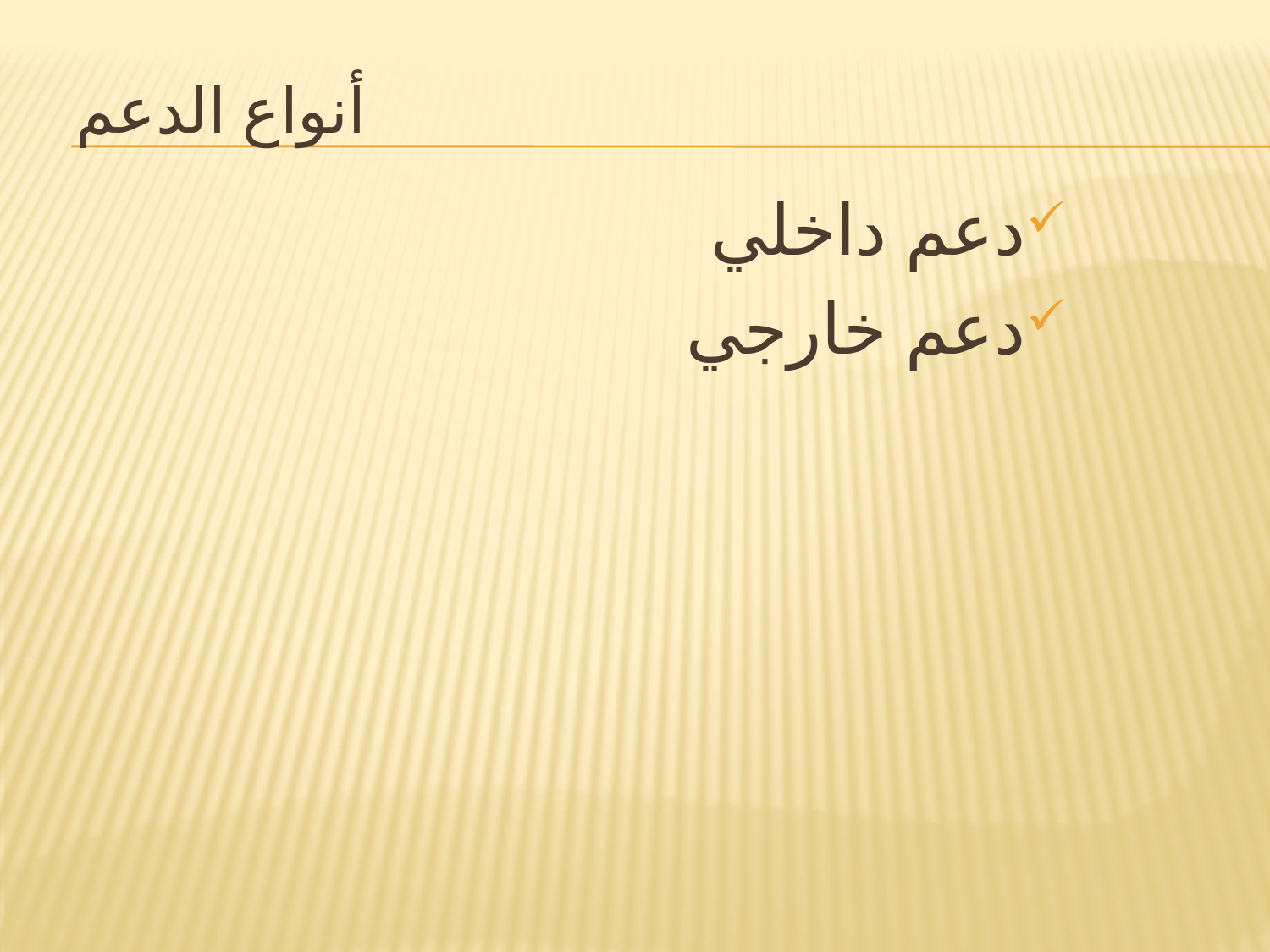

# أنواع الدعم
دعم داخلي
دعم خارجي